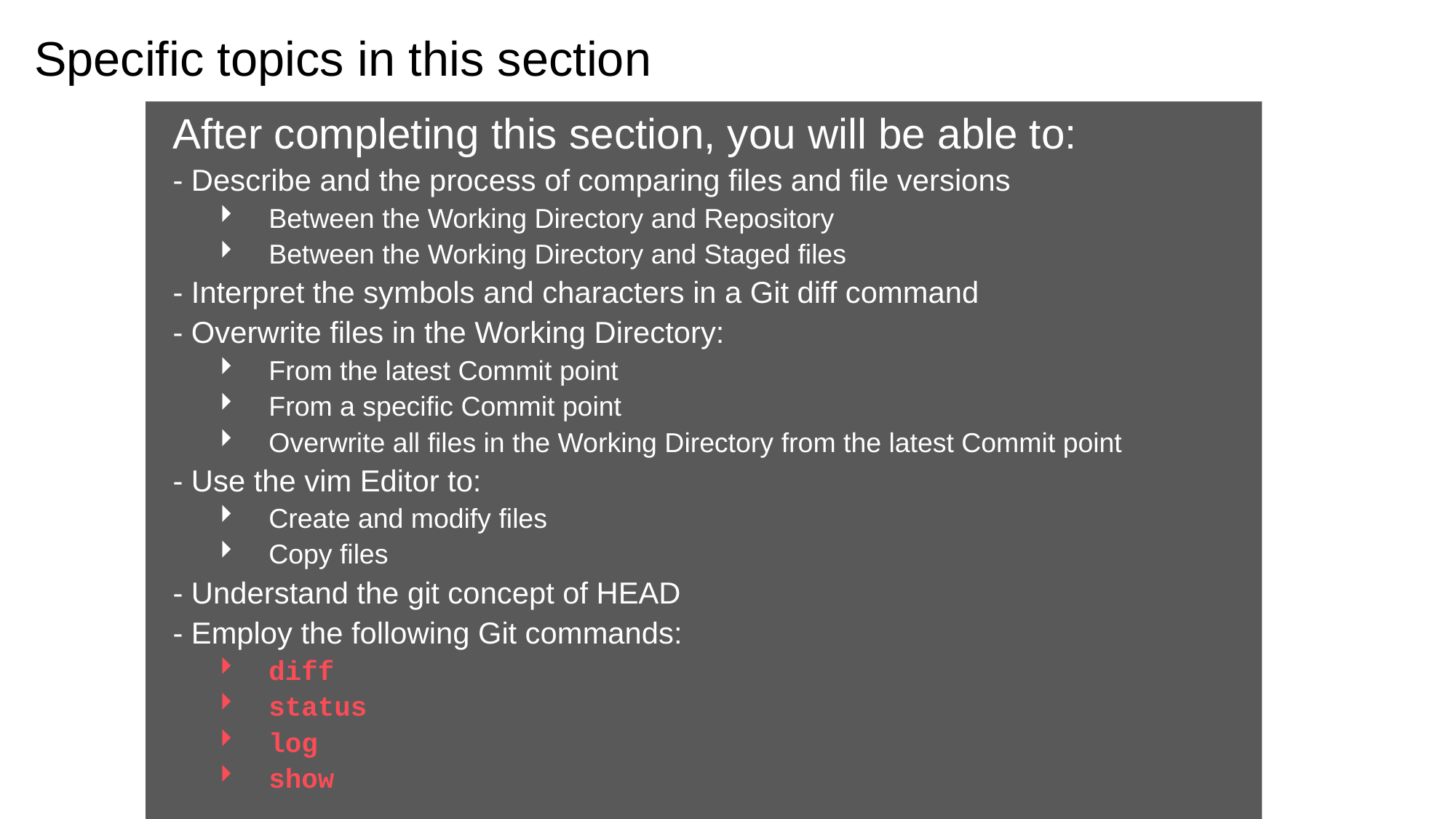

# Specific topics in this section
After completing this section, you will be able to:
- Describe and the process of comparing files and file versions
Between the Working Directory and Repository
Between the Working Directory and Staged files
- Interpret the symbols and characters in a Git diff command
- Overwrite files in the Working Directory:
From the latest Commit point
From a specific Commit point
Overwrite all files in the Working Directory from the latest Commit point
- Use the vim Editor to:
Create and modify files
Copy files
- Understand the git concept of HEAD
- Employ the following Git commands:
diff
status
log
show